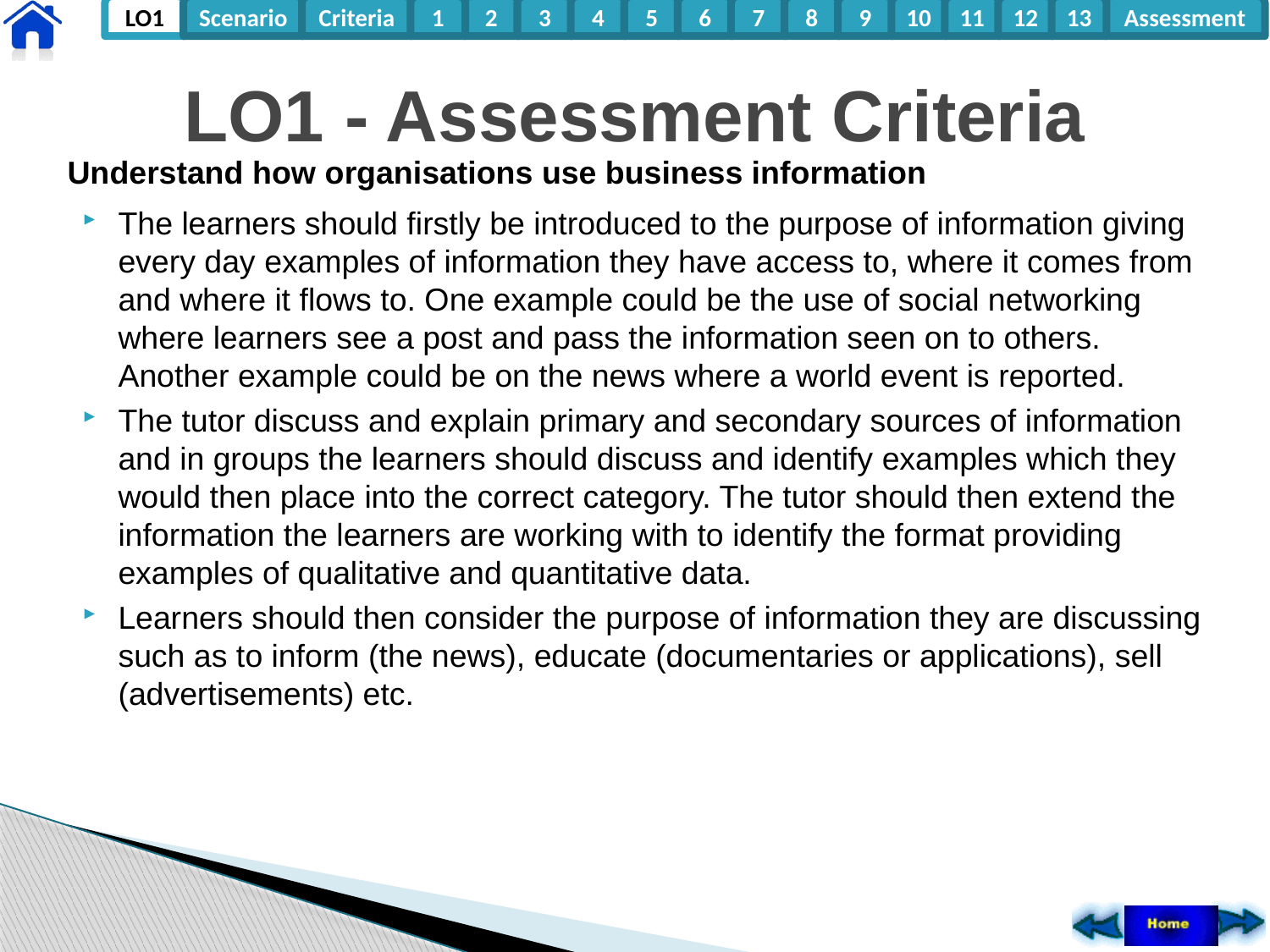

# LO1 - Assessment Criteria
Understand how organisations use business information
The learners should firstly be introduced to the purpose of information giving every day examples of information they have access to, where it comes from and where it flows to. One example could be the use of social networking where learners see a post and pass the information seen on to others. Another example could be on the news where a world event is reported.
The tutor discuss and explain primary and secondary sources of information and in groups the learners should discuss and identify examples which they would then place into the correct category. The tutor should then extend the information the learners are working with to identify the format providing examples of qualitative and quantitative data.
Learners should then consider the purpose of information they are discussing such as to inform (the news), educate (documentaries or applications), sell (advertisements) etc.